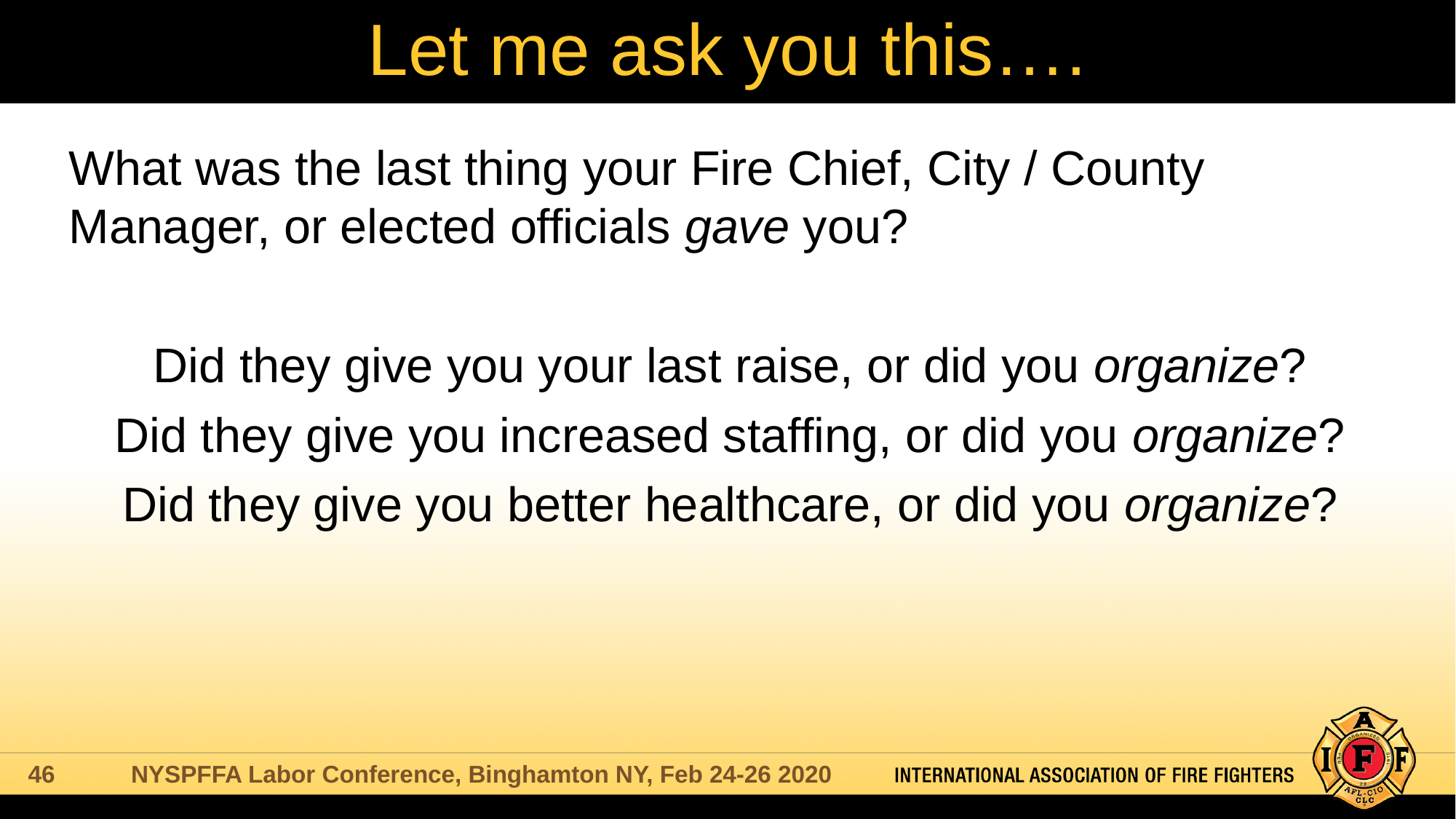

# Let me ask you this….
What was the last thing your Fire Chief, City / County Manager, or elected officials gave you?

Did they give you your last raise, or did you organize?
Did they give you increased staffing, or did you organize?
Did they give you better healthcare, or did you organize?
NYSPFFA Labor Conference, Binghamton NY, Feb 24-26 2020